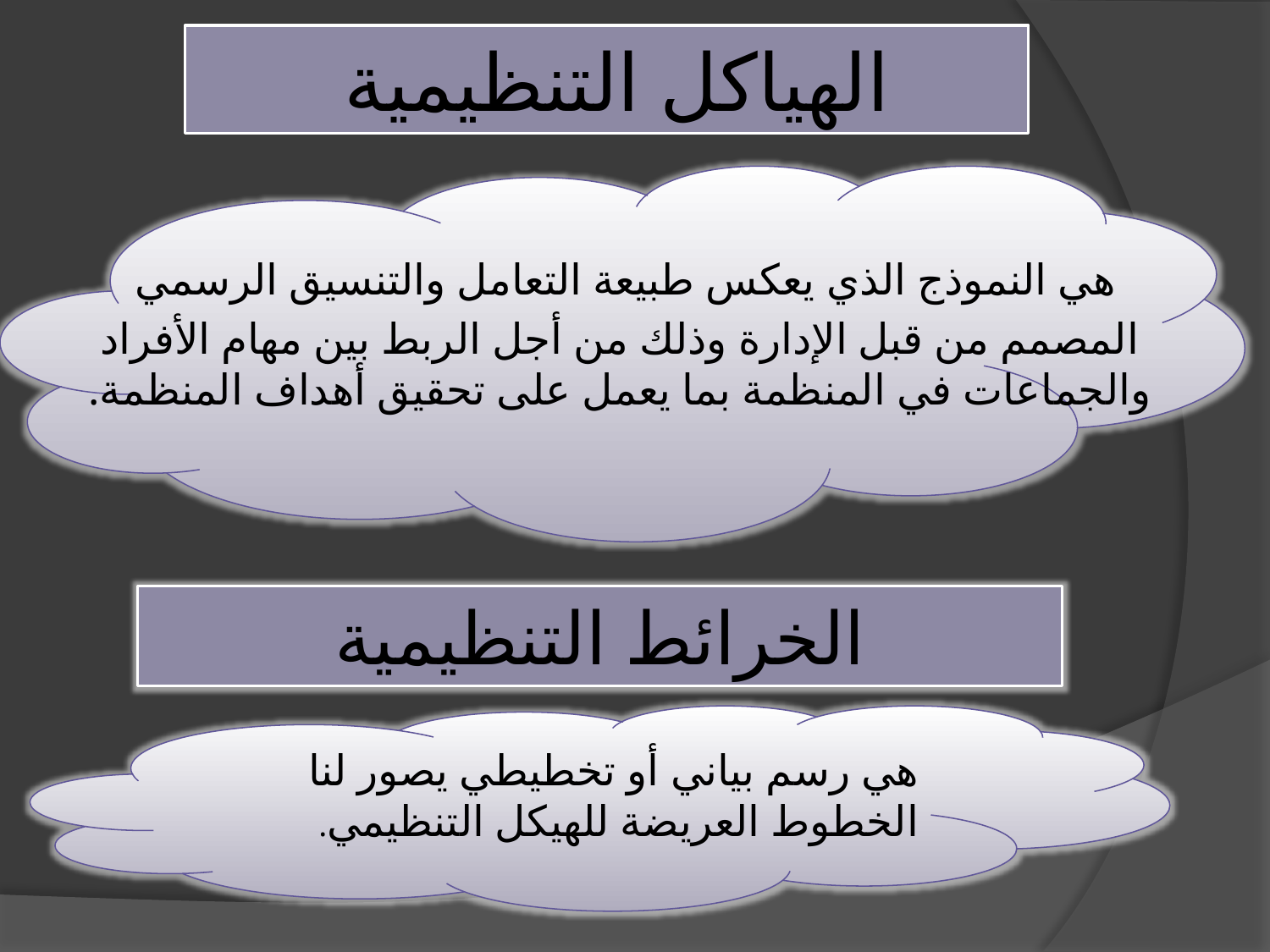

# الهياكل التنظيمية

هي النموذج الذي يعكس طبيعة التعامل والتنسيق الرسمي
المصمم من قبل الإدارة وذلك من أجل الربط بين مهام الأفراد والجماعات في المنظمة بما يعمل على تحقيق أهداف المنظمة.

الخرائط التنظيمية
هي رسم بياني أو تخطيطي يصور لنا الخطوط العريضة للهيكل التنظيمي.